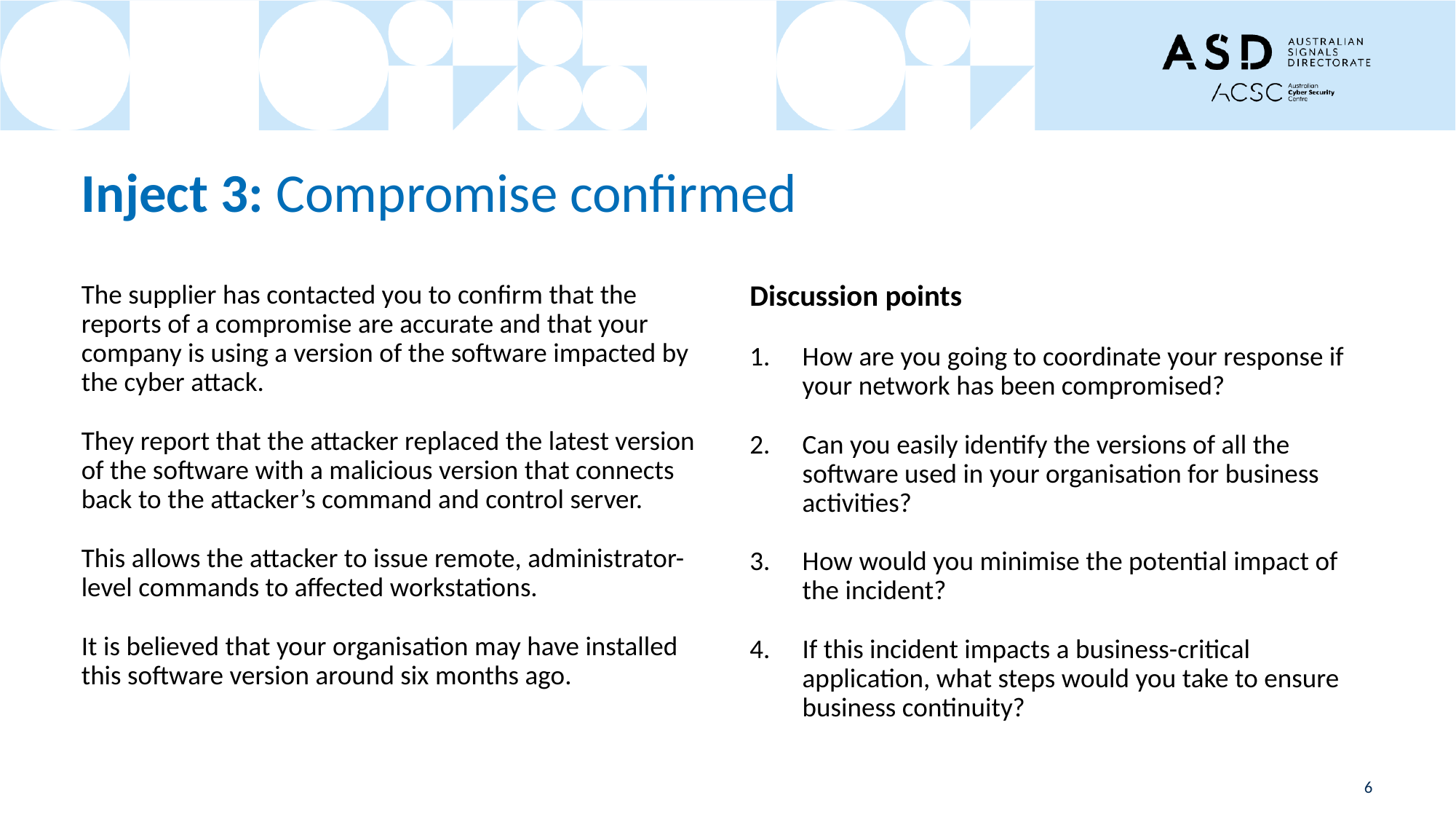

# Inject 3: Compromise confirmed
The supplier has contacted you to confirm that the reports of a compromise are accurate and that your company is using a version of the software impacted by the cyber attack.
They report that the attacker replaced the latest version of the software with a malicious version that connects back to the attacker’s command and control server.
This allows the attacker to issue remote, administrator-level commands to affected workstations.
It is believed that your organisation may have installed this software version around six months ago.
Discussion points
How are you going to coordinate your response if your network has been compromised?
Can you easily identify the versions of all the software used in your organisation for business activities?
How would you minimise the potential impact of the incident?
If this incident impacts a business-critical application, what steps would you take to ensure business continuity?
6